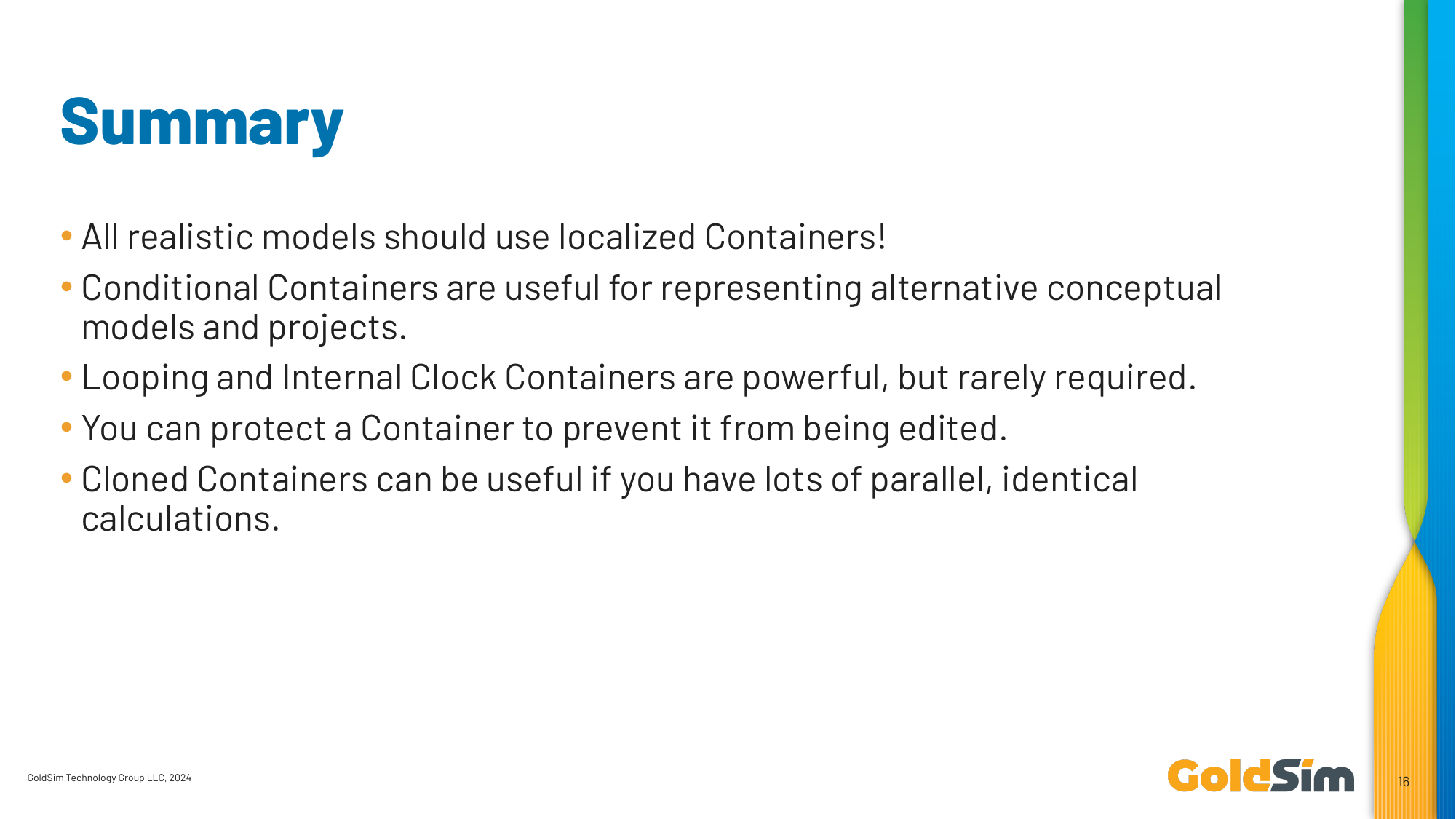

# Summary
All realistic models should use localized Containers!
Conditional Containers are useful for representing alternative conceptual models and projects.
Looping and Internal Clock Containers are powerful, but rarely required.
You can protect a Container to prevent it from being edited.
Cloned Containers can be useful if you have lots of parallel, identical calculations.

GoldSim Technology Group LLC, 2024
16